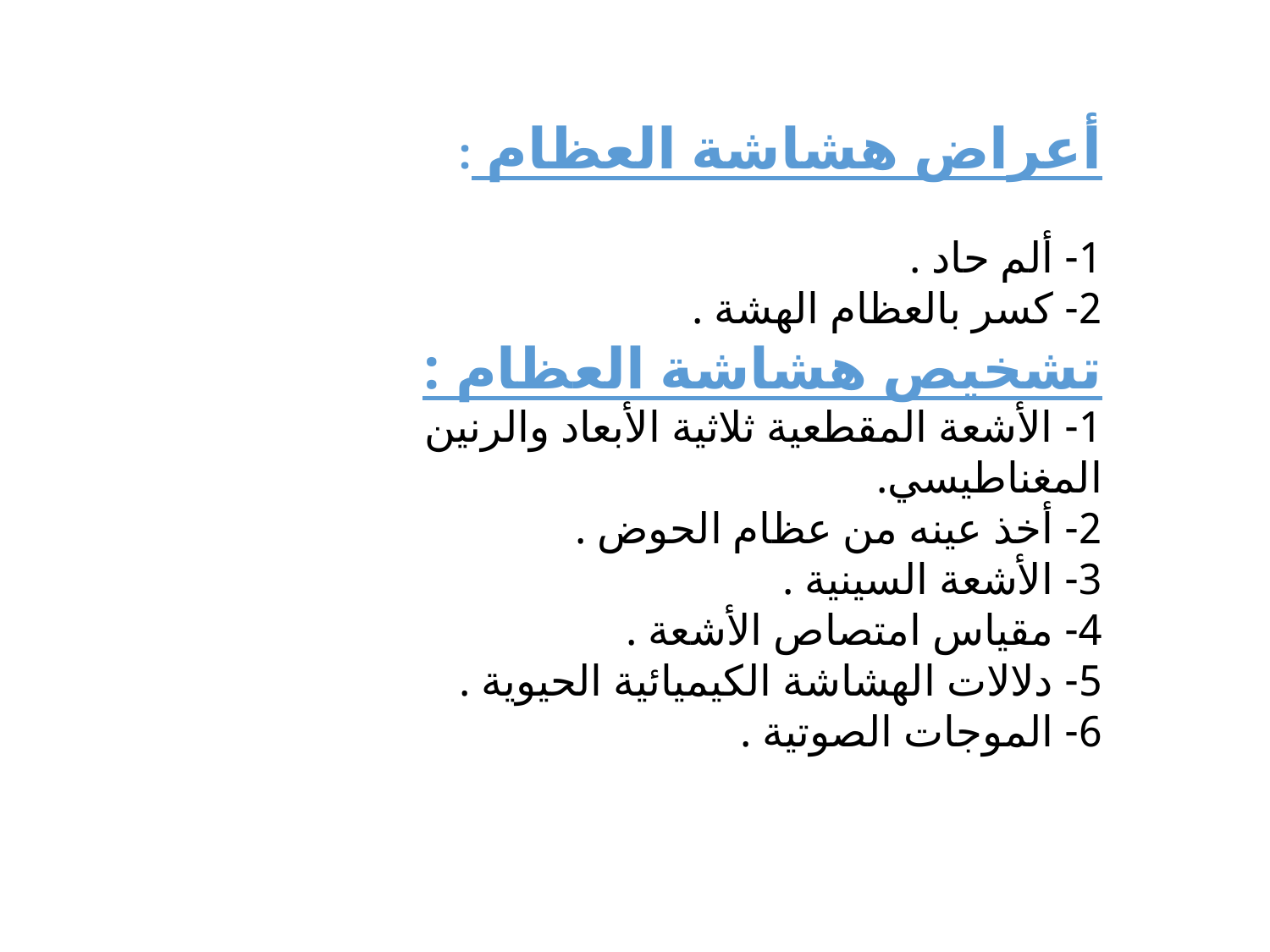

أعراض هشاشة العظام :

1- ألم حاد .
2- كسر بالعظام الهشة .
تشخيص هشاشة العظام :
1- الأشعة المقطعية ثلاثية الأبعاد والرنين المغناطيسي.
2- أخذ عينه من عظام الحوض .
3- الأشعة السينية .
4- مقياس امتصاص الأشعة .
5- دلالات الهشاشة الكيميائية الحيوية .
6- الموجات الصوتية .